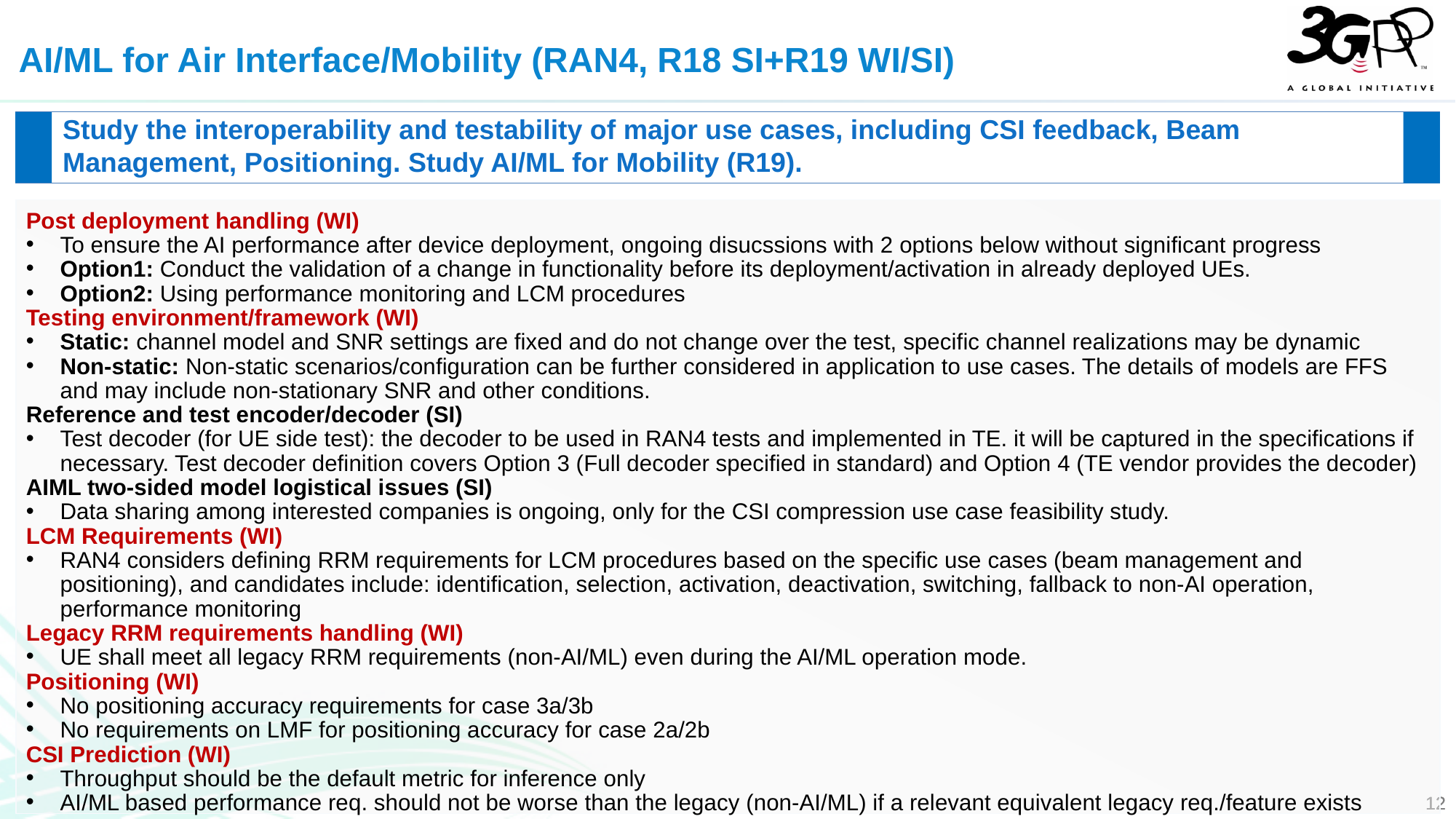

AI/ML for Air Interface/Mobility (RAN4, R18 SI+R19 WI/SI)
Study the interoperability and testability of major use cases, including CSI feedback, Beam Management, Positioning. Study AI/ML for Mobility (R19).

Post deployment handling (WI)
To ensure the AI performance after device deployment, ongoing disucssions with 2 options below without significant progress
Option1: Conduct the validation of a change in functionality before its deployment/activation in already deployed UEs.
Option2: Using performance monitoring and LCM procedures
Testing environment/framework (WI)
Static: channel model and SNR settings are fixed and do not change over the test, specific channel realizations may be dynamic
Non-static: Non-static scenarios/configuration can be further considered in application to use cases. The details of models are FFS and may include non-stationary SNR and other conditions.
Reference and test encoder/decoder (SI)
Test decoder (for UE side test): the decoder to be used in RAN4 tests and implemented in TE. it will be captured in the specifications if necessary. Test decoder definition covers Option 3 (Full decoder specified in standard) and Option 4 (TE vendor provides the decoder)
AIML two-sided model logistical issues (SI)
Data sharing among interested companies is ongoing, only for the CSI compression use case feasibility study.
LCM Requirements (WI)
RAN4 considers defining RRM requirements for LCM procedures based on the specific use cases (beam management and positioning), and candidates include: identification, selection, activation, deactivation, switching, fallback to non-AI operation, performance monitoring
Legacy RRM requirements handling (WI)
UE shall meet all legacy RRM requirements (non-AI/ML) even during the AI/ML operation mode.
Positioning (WI)
No positioning accuracy requirements for case 3a/3b
No requirements on LMF for positioning accuracy for case 2a/2b
CSI Prediction (WI)
Throughput should be the default metric for inference only
AI/ML based performance req. should not be worse than the legacy (non-AI/ML) if a relevant equivalent legacy req./feature exists